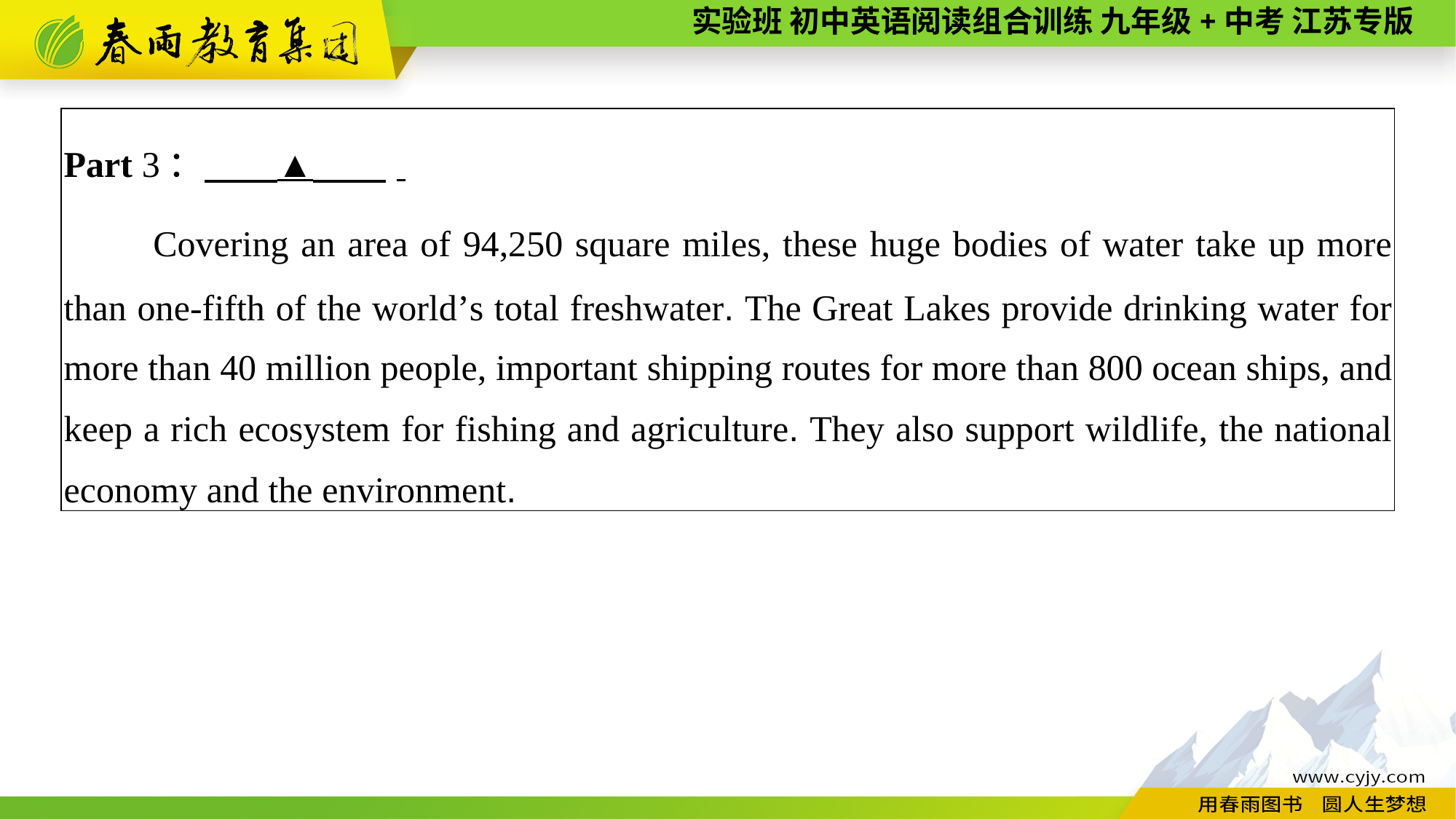

| Part 3：　　▲　　. 　　Covering an area of 94,250 square miles, these huge bodies of water take up more than one-fifth of the world’s total freshwater. The Great Lakes provide drinking water for more than 40 million people, important shipping routes for more than 800 ocean ships, and keep a rich ecosystem for fishing and agriculture. They also support wildlife, the national economy and the environment. |
| --- |